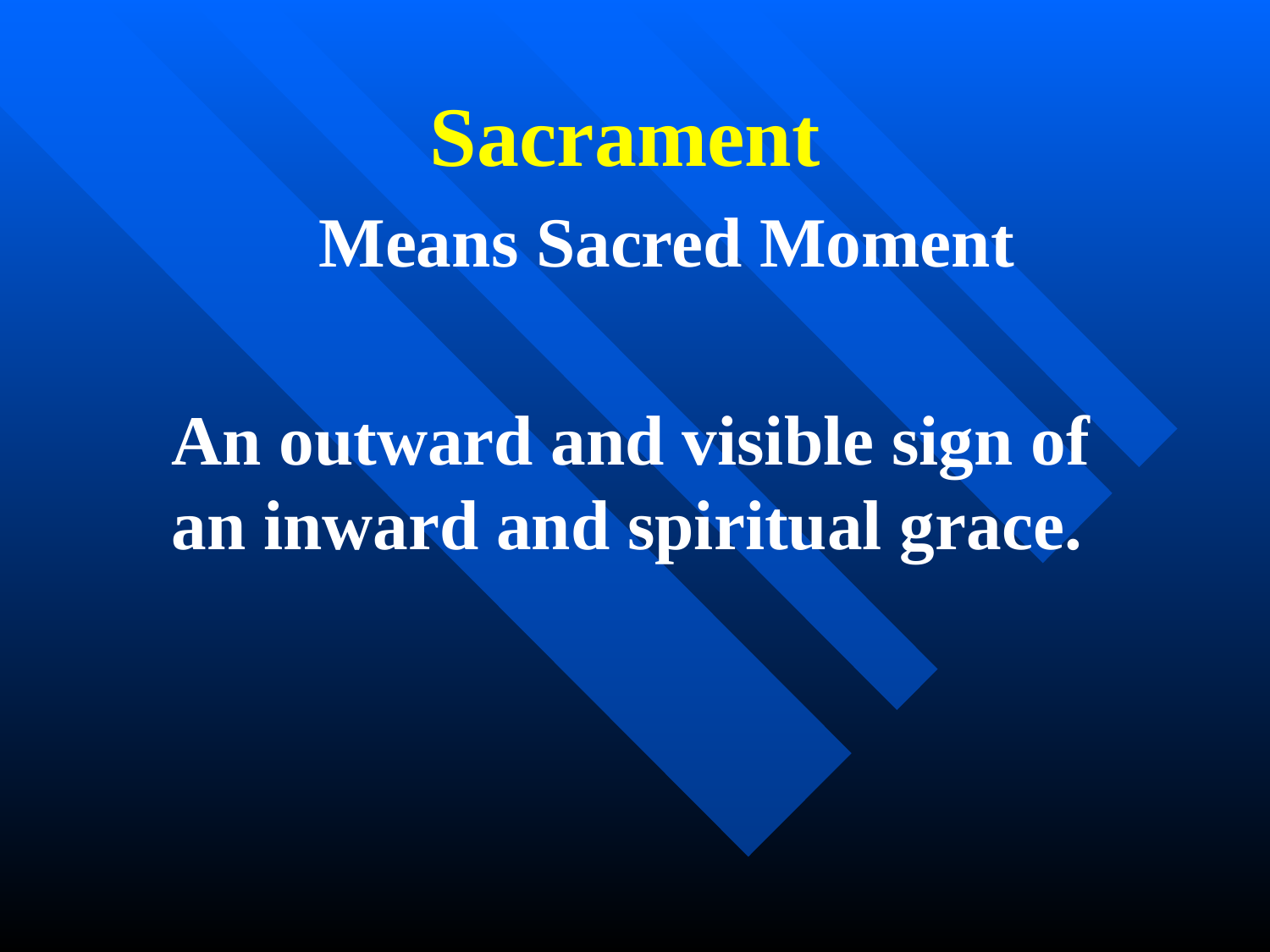

# Sacrament
Means Sacred Moment

An outward and visible sign of an inward and spiritual grace.